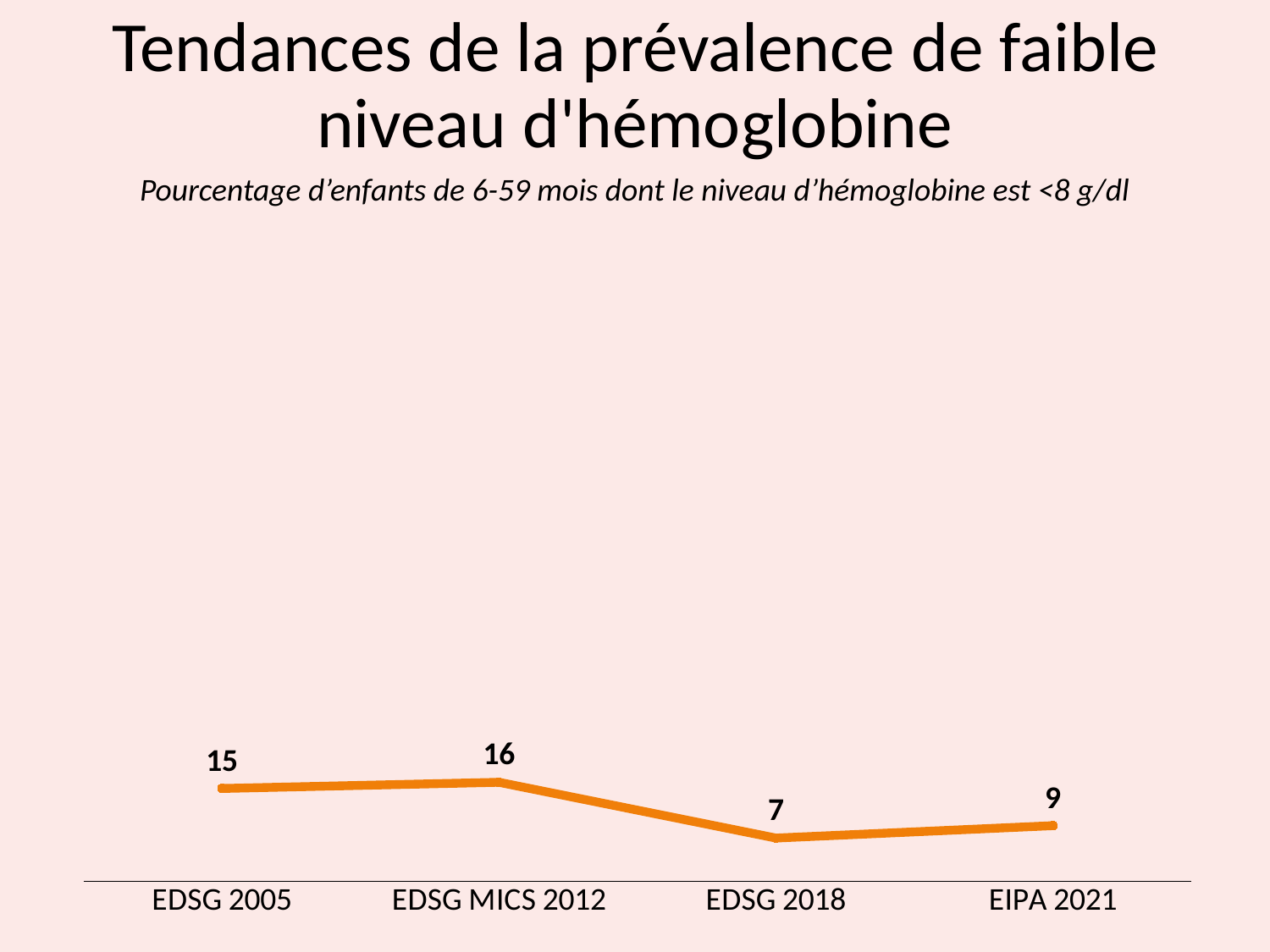

# Tendances de la prévalence de faible niveau d'hémoglobine
Pourcentage d’enfants de 6-59 mois dont le niveau d’hémoglobine est <8 g/dl

### Chart

| Category | Series 1 |
|---|---|
| EDSG 2005 | 15.0 |
| EDSG MICS 2012 | 16.0 |
| EDSG 2018 | 7.0 |
| EIPA 2021 | 9.0 |